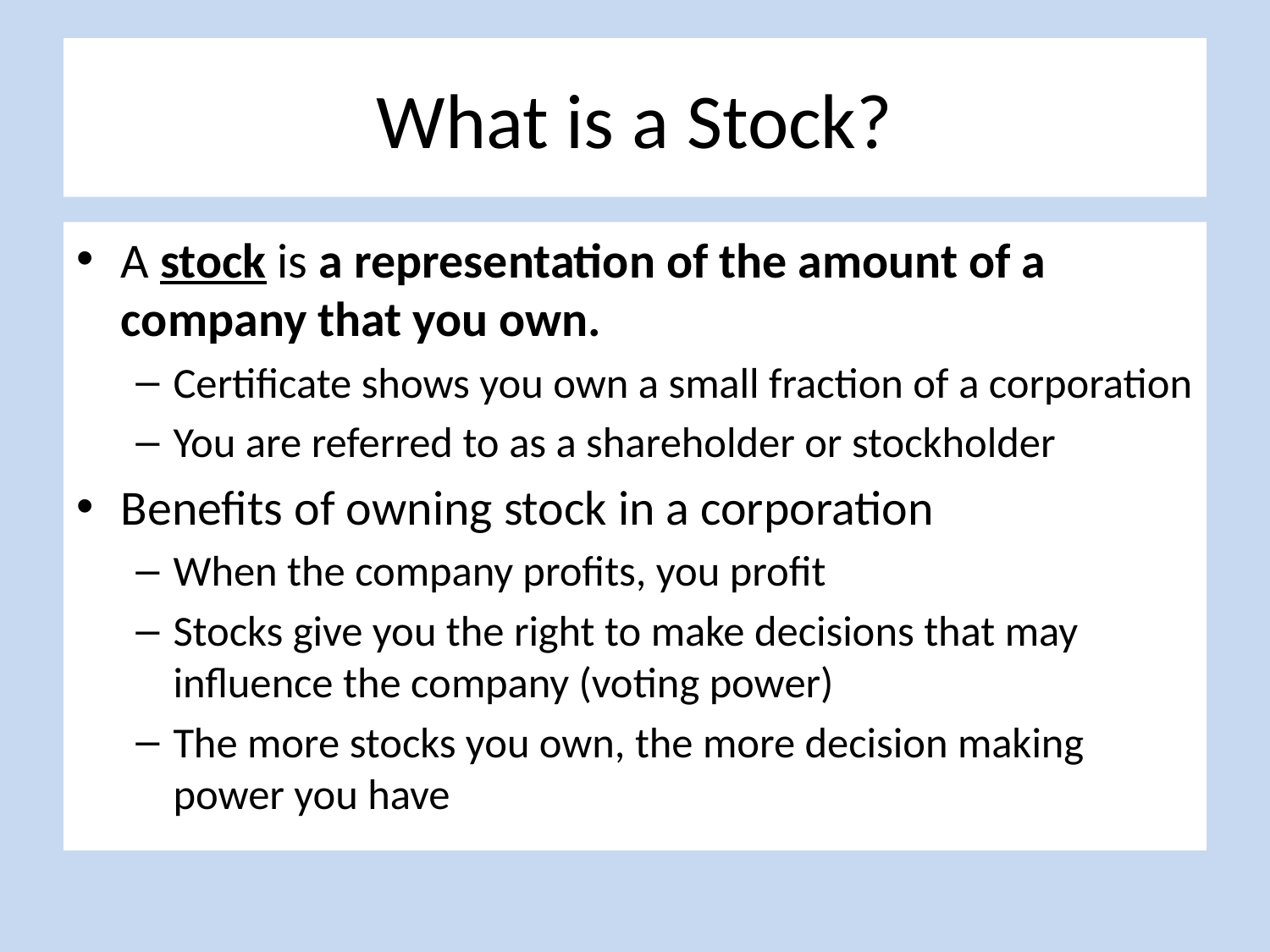

# What is a Stock?
A stock is a representation of the amount of a company that you own.
Certificate shows you own a small fraction of a corporation
You are referred to as a shareholder or stockholder
Benefits of owning stock in a corporation
When the company profits, you profit
Stocks give you the right to make decisions that may influence the company (voting power)
The more stocks you own, the more decision making power you have